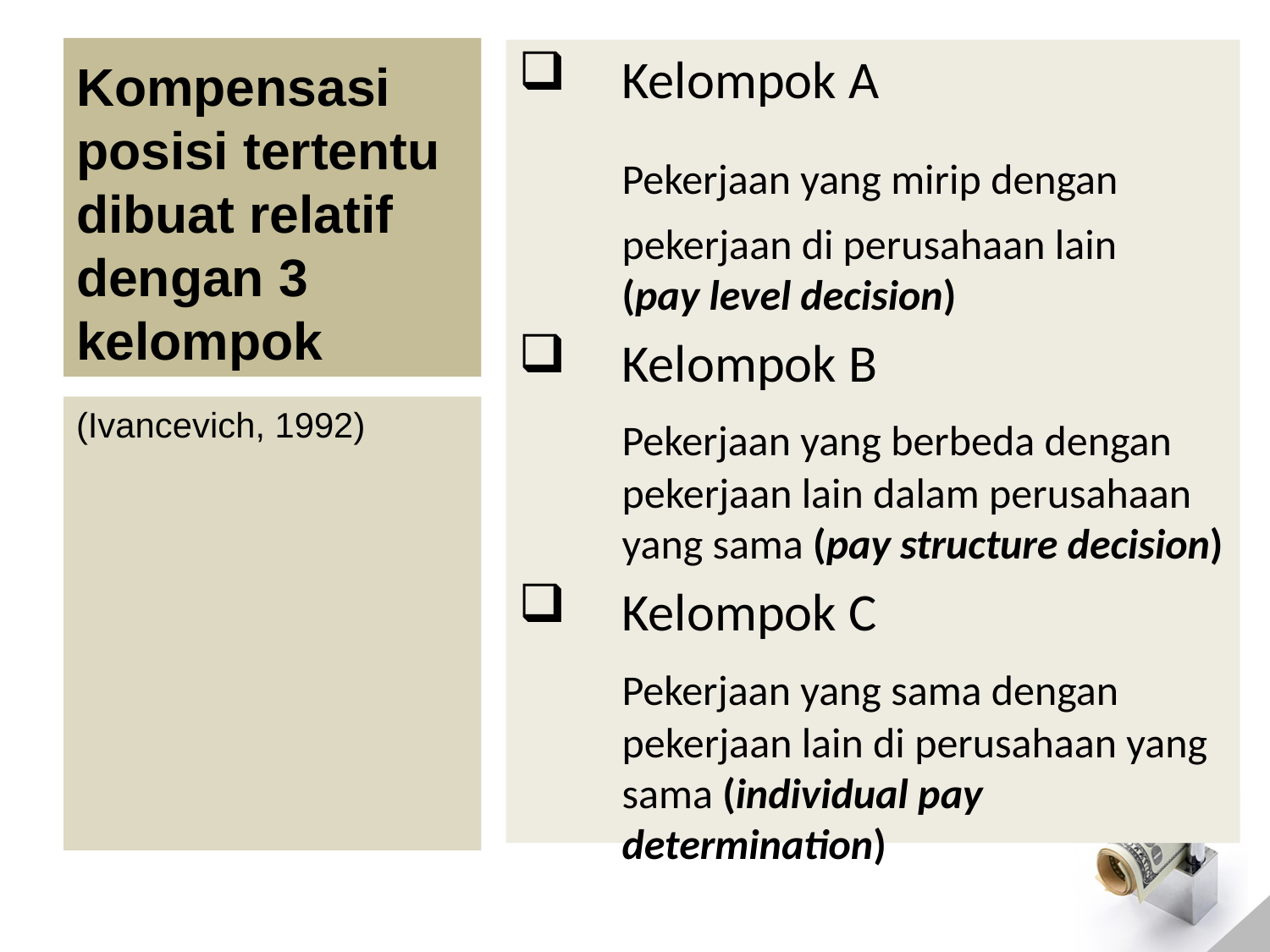

# Kompensasi    posisi tertentu dibuat relatif   dengan 3         kelompok
Kelompok A
	Pekerjaan yang mirip dengan
	pekerjaan di perusahaan lain           (pay level decision)
Kelompok B
	Pekerjaan yang berbeda dengan    pekerjaan lain dalam perusahaan  yang sama (pay structure decision)
Kelompok C
	Pekerjaan yang sama dengan pekerjaan lain di perusahaan yang sama (individual pay determination)
(Ivancevich, 1992)